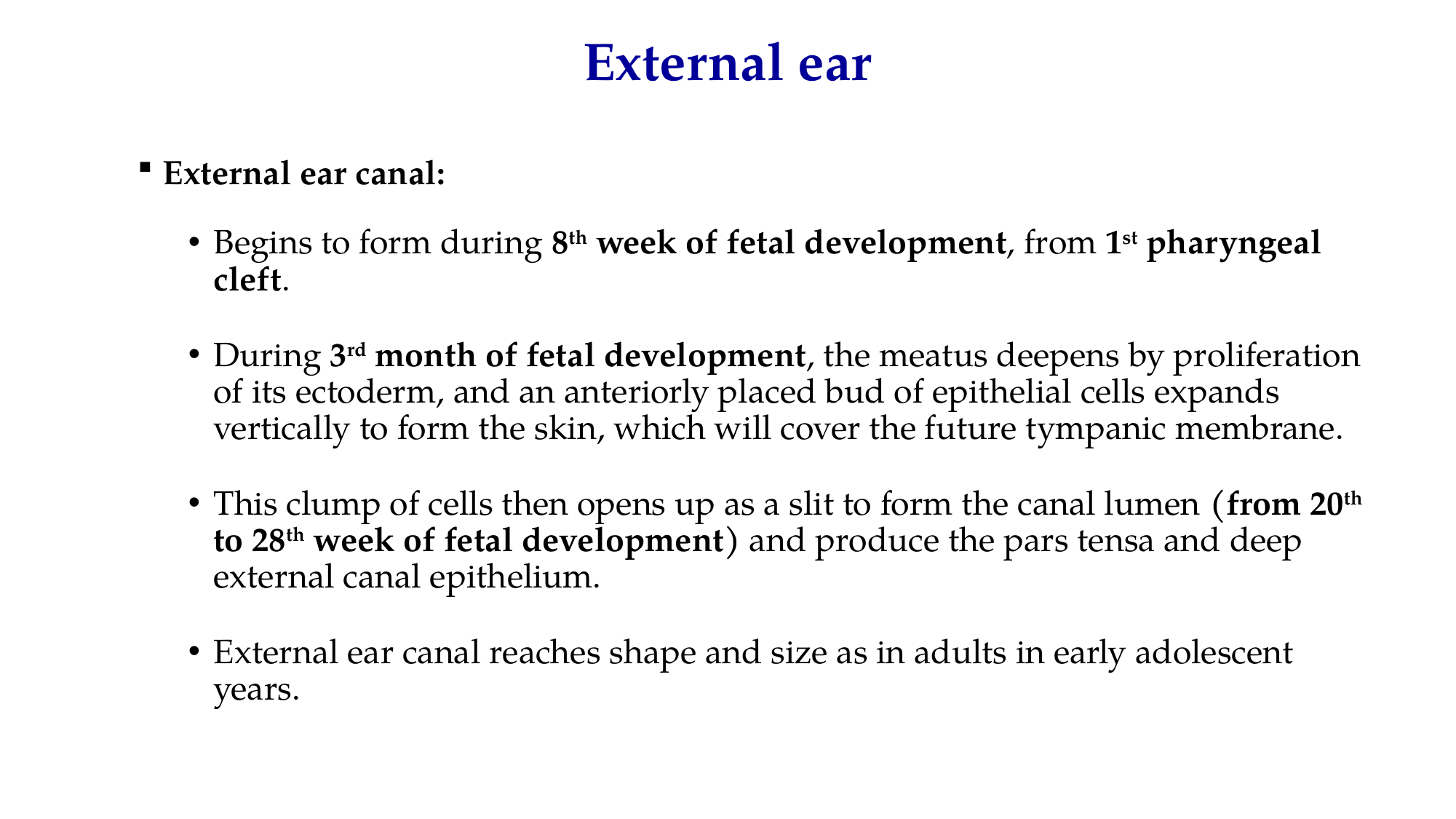

External ear
External ear canal:

Begins to form during 8th week of fetal development, from 1st pharyngeal cleft.

During 3rd month of fetal development, the meatus deepens by proliferation of its ectoderm, and an anteriorly placed bud of epithelial cells expands vertically to form the skin, which will cover the future tympanic membrane.

This clump of cells then opens up as a slit to form the canal lumen (from 20th to 28th week of fetal development) and produce the pars tensa and deep external canal epithelium.

External ear canal reaches shape and size as in adults in early adolescent years.